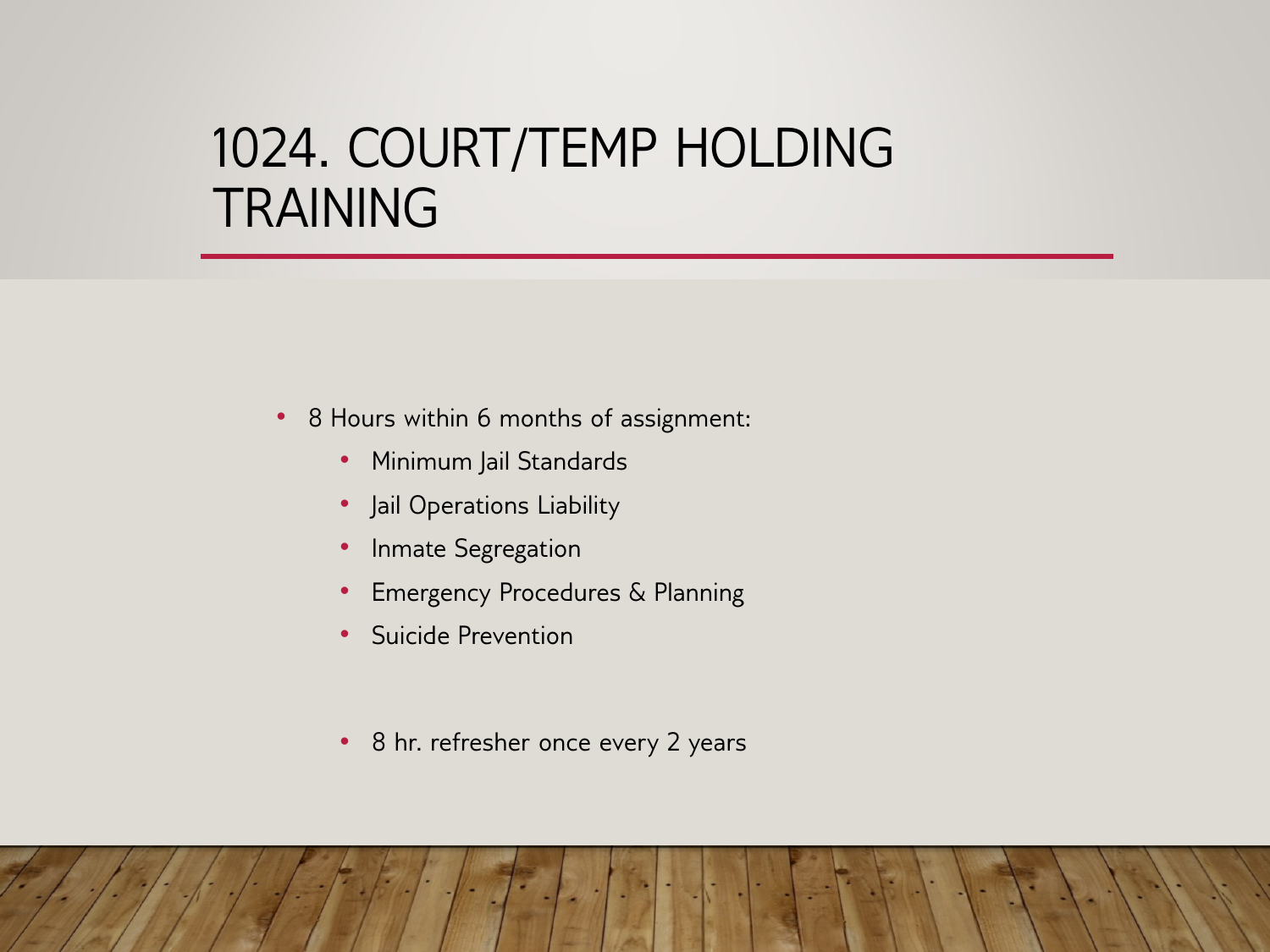

# 1024. COURT/TEMP HOLDING TRAINING

8 Hours within 6 months of assignment:
Minimum Jail Standards
Jail Operations Liability
Inmate Segregation
Emergency Procedures & Planning
Suicide Prevention

8 hr. refresher once every 2 years